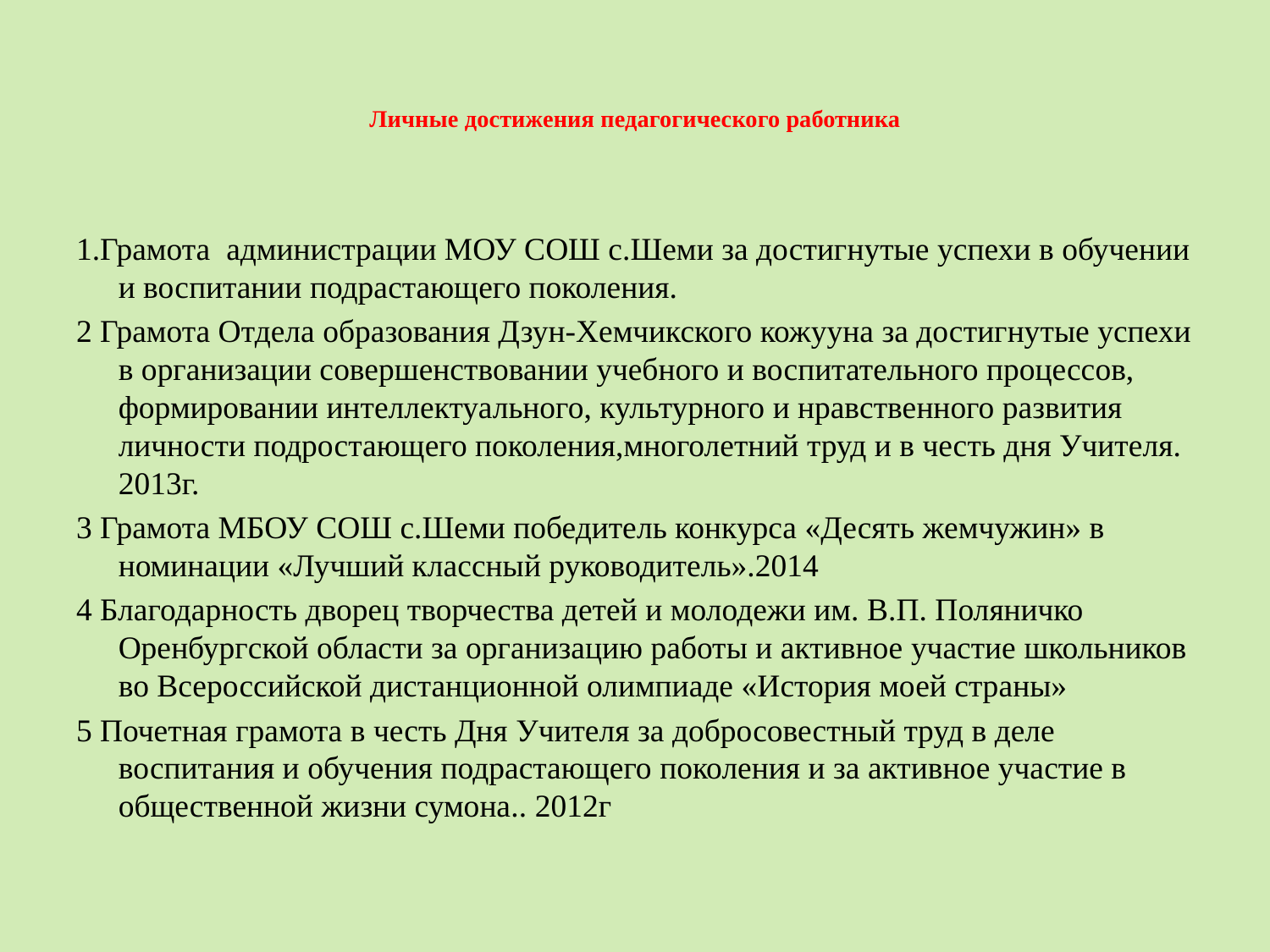

# Личные достижения педагогического работника
1.Грамота  администрации МОУ СОШ с.Шеми за достигнутые успехи в обучении и воспитании подрастающего поколения.
2 Грамота Отдела образования Дзун-Хемчикского кожууна за достигнутые успехи в организации совершенствовании учебного и воспитательного процессов, формировании интеллектуального, культурного и нравственного развития личности подростающего поколения,многолетний труд и в честь дня Учителя. 2013г.
3 Грамота МБОУ СОШ с.Шеми победитель конкурса «Десять жемчужин» в номинации «Лучший классный руководитель».2014
4 Благодарность дворец творчества детей и молодежи им. В.П. Поляничко Оренбургской области за организацию работы и активное участие школьников во Всероссийской дистанционной олимпиаде «История моей страны»
5 Почетная грамота в честь Дня Учителя за добросовестный труд в деле воспитания и обучения подрастающего поколения и за активное участие в общественной жизни сумона.. 2012г